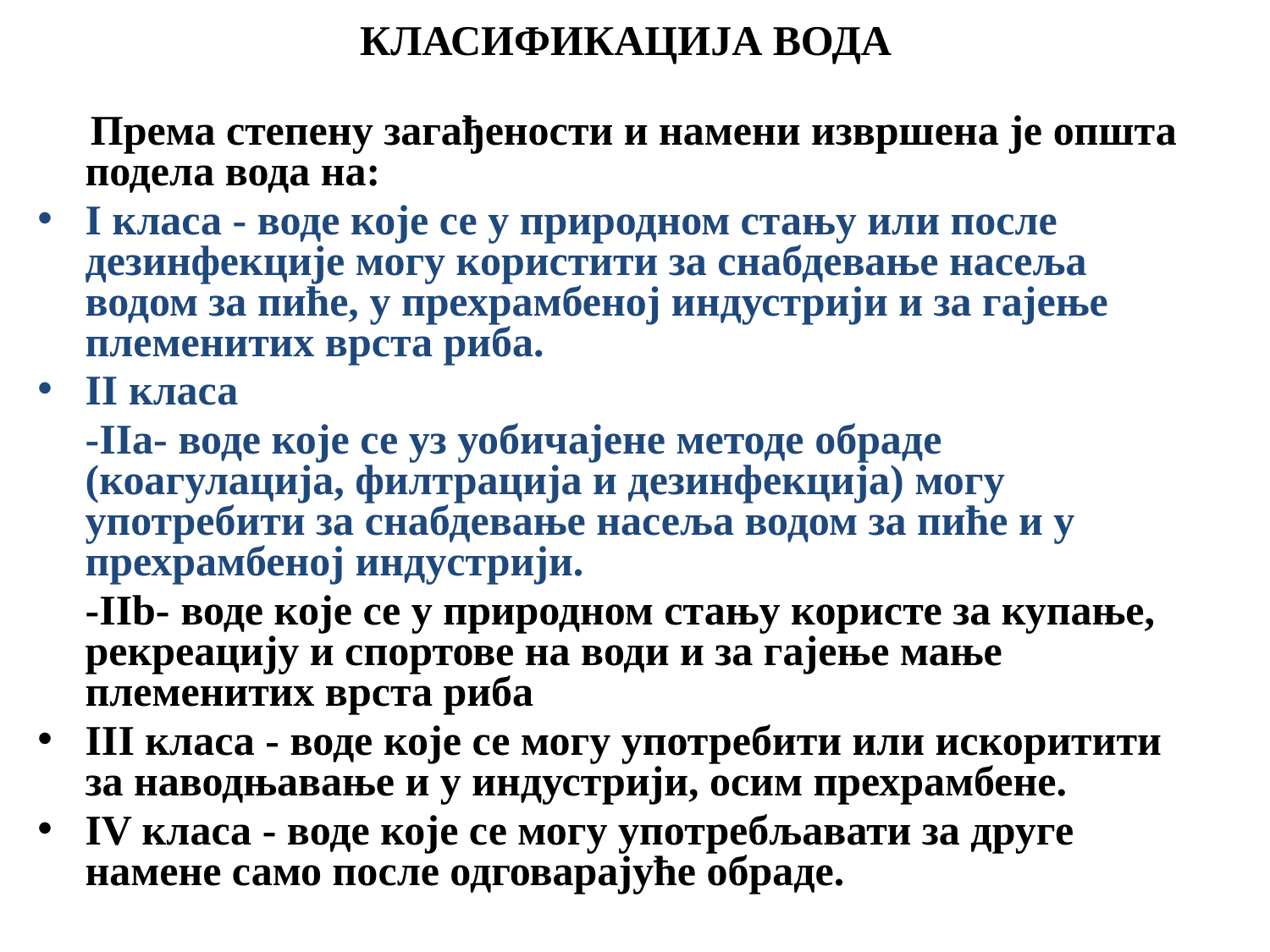

КЛАСИФИКАЦИЈА ВОДА
     Према степену загађености и намени извршена је општа подела вода на:
I класа - воде које се у природном стању или после дезинфекције могу користити за снабдевање насеља водом за пиће, у прехрамбеној индустрији и за гајење племенитих врста риба.
II класа
	-IIa- воде које се уз уобичајене методе обраде (коагулација, филтрација и дезинфекција) могу употребити за снабдевање насеља водом за пиће и у прехрамбеној индустрији.
	-IIb- воде које се у природном стању користе за купање, рекреацију и спортове на води и за гајење мање племенитих врста риба
III класа - воде које се могу употребити или искоритити за наводњавање и у индустрији, осим прехрамбене.
IV класа - воде које се могу употребљавати за друге намене само после одговарајуће обраде.